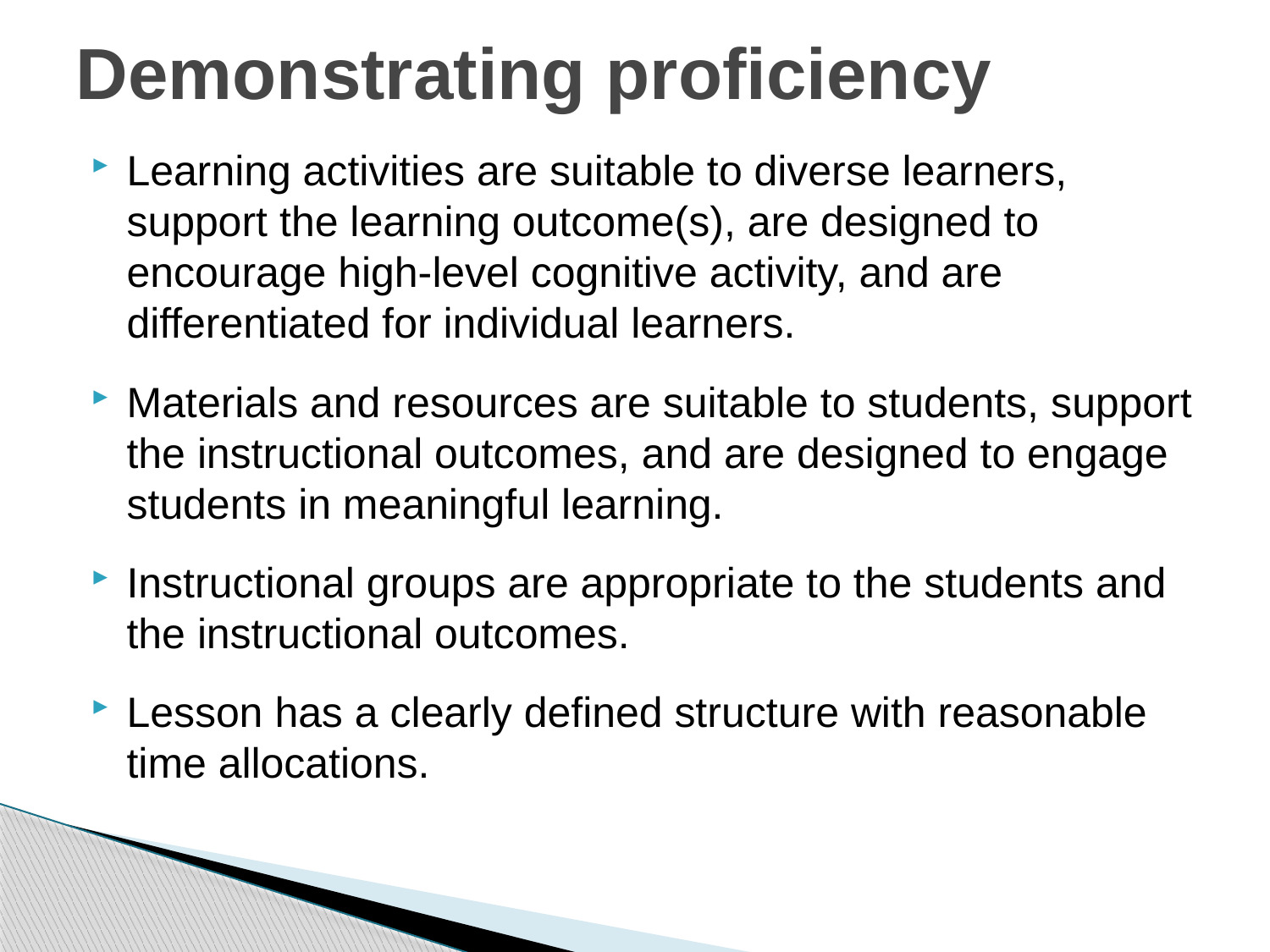

Demonstrating proficiency
Learning activities are suitable to diverse learners, support the learning outcome(s), are designed to encourage high-level cognitive activity, and are differentiated for individual learners.
Materials and resources are suitable to students, support the instructional outcomes, and are designed to engage students in meaningful learning.
Instructional groups are appropriate to the students and the instructional outcomes.
Lesson has a clearly defined structure with reasonable time allocations.